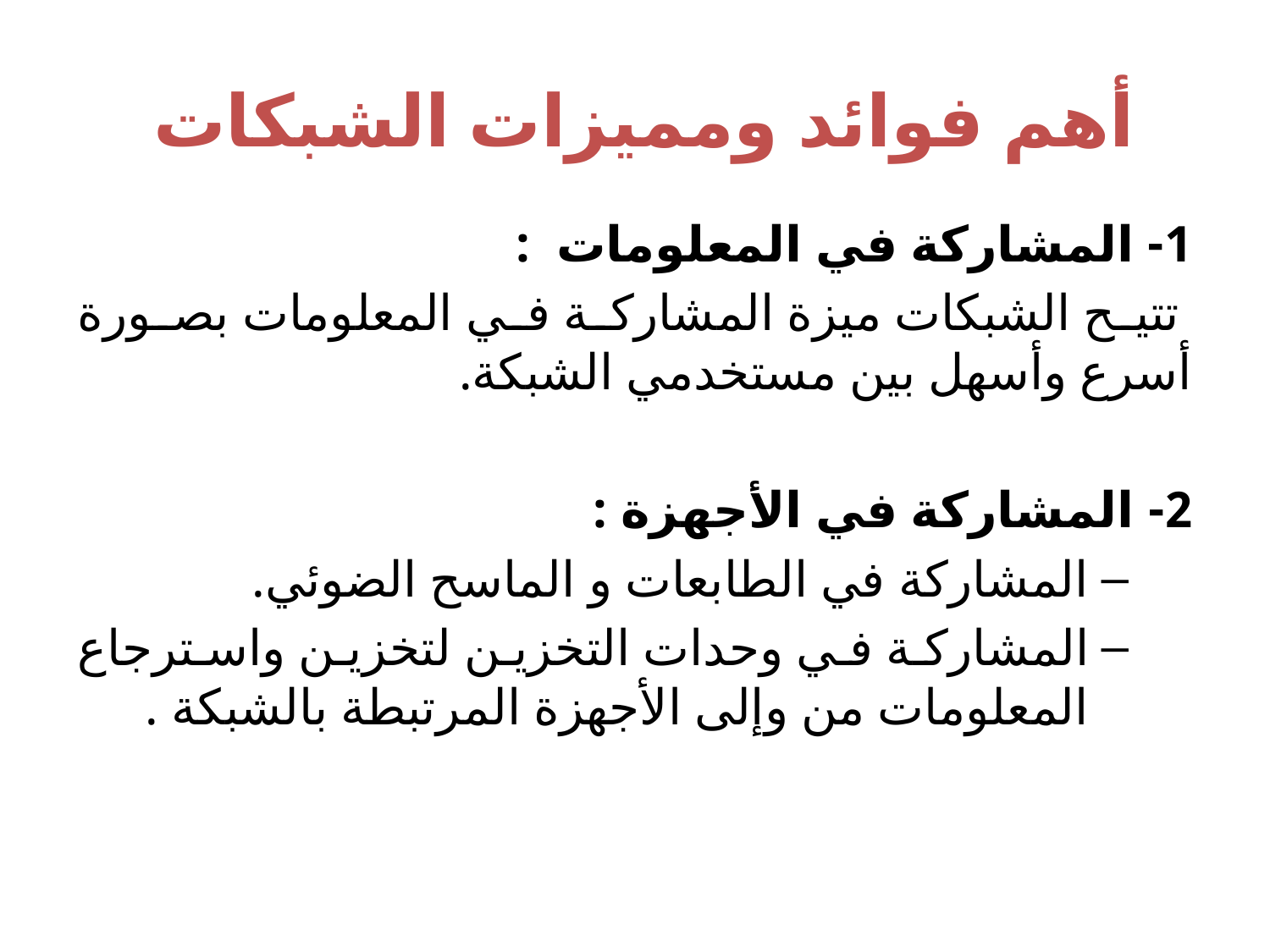

# أهم فوائد ومميزات الشبكات
1- المشاركة في المعلومات  :
 تتيح الشبكات ميزة المشاركة في المعلومات بصورة أسرع وأسهل بين مستخدمي الشبكة.

2- المشاركة في الأجهزة :
المشاركة في الطابعات و الماسح الضوئي.
المشاركة في وحدات التخزين لتخزين واسترجاع المعلومات من وإلى الأجهزة المرتبطة بالشبكة .